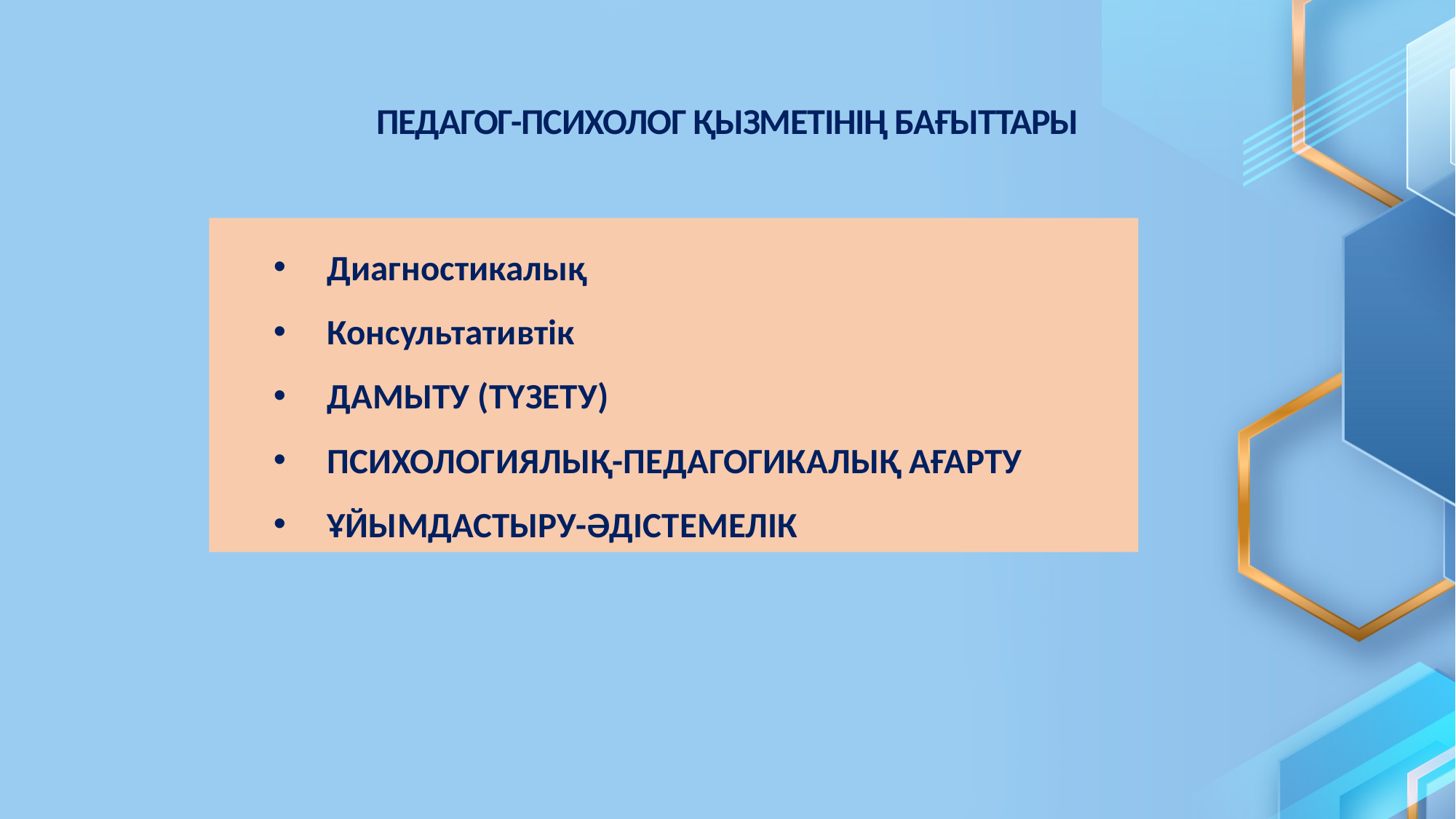

# ПЕДАГОГ-ПСИХОЛОГ ҚЫЗМЕТІНІҢ БАҒЫТТАРЫ
Диагностикалық
Консультативтік
ДАМЫТУ (ТҮЗЕТУ)
ПСИХОЛОГИЯЛЫҚ-ПЕДАГОГИКАЛЫҚ АҒАРТУ
ҰЙЫМДАСТЫРУ-ӘДІСТЕМЕЛІК